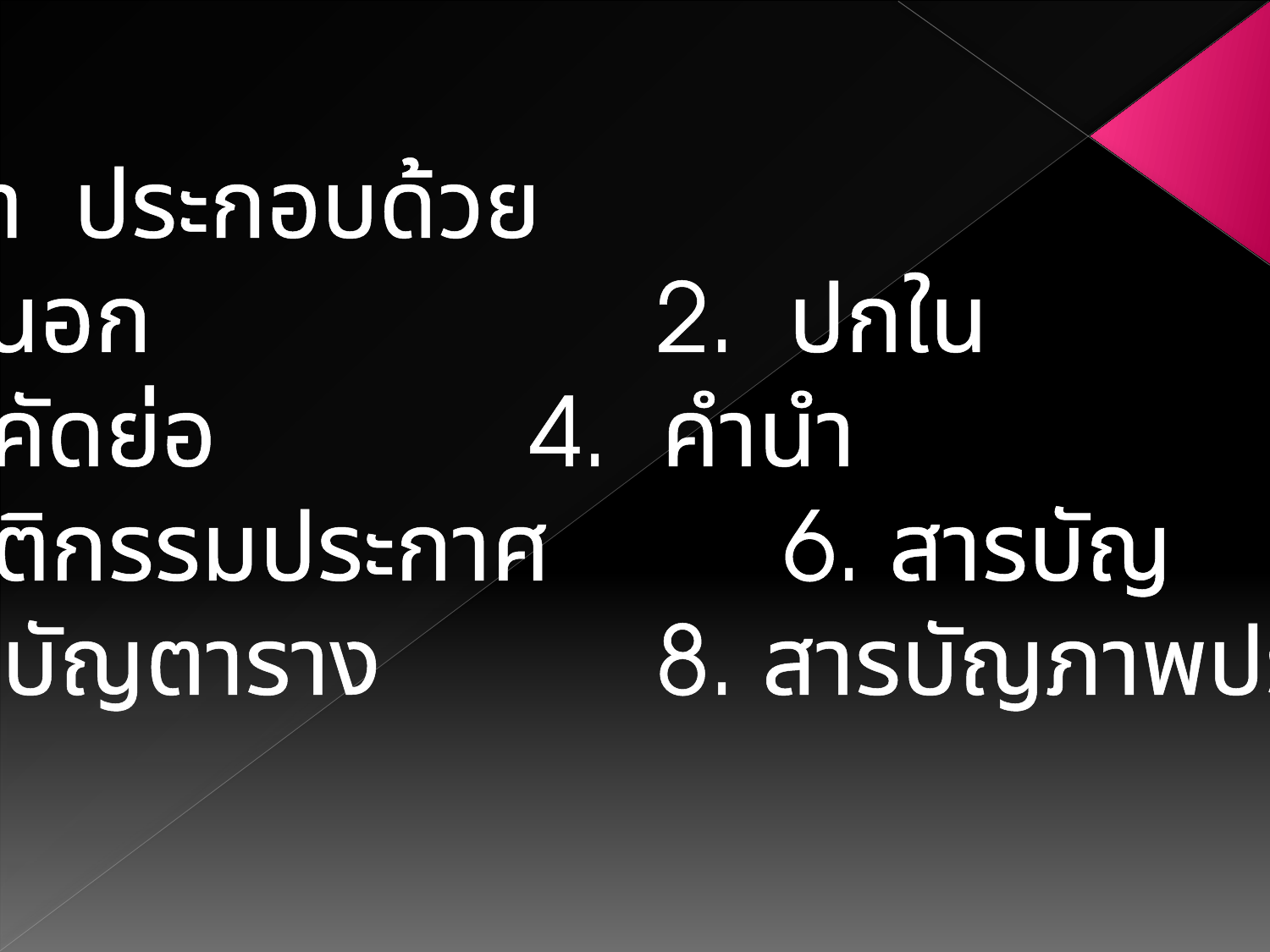

ส่วนนำ  ประกอบด้วย
1. ปกนอก				2.  ปกใน
3. บทคัดย่อ			4.  คำนำ
5. กิตติกรรมประกาศ		6. สารบัญ
7. สารบัญตาราง			8. สารบัญภาพประกอบ